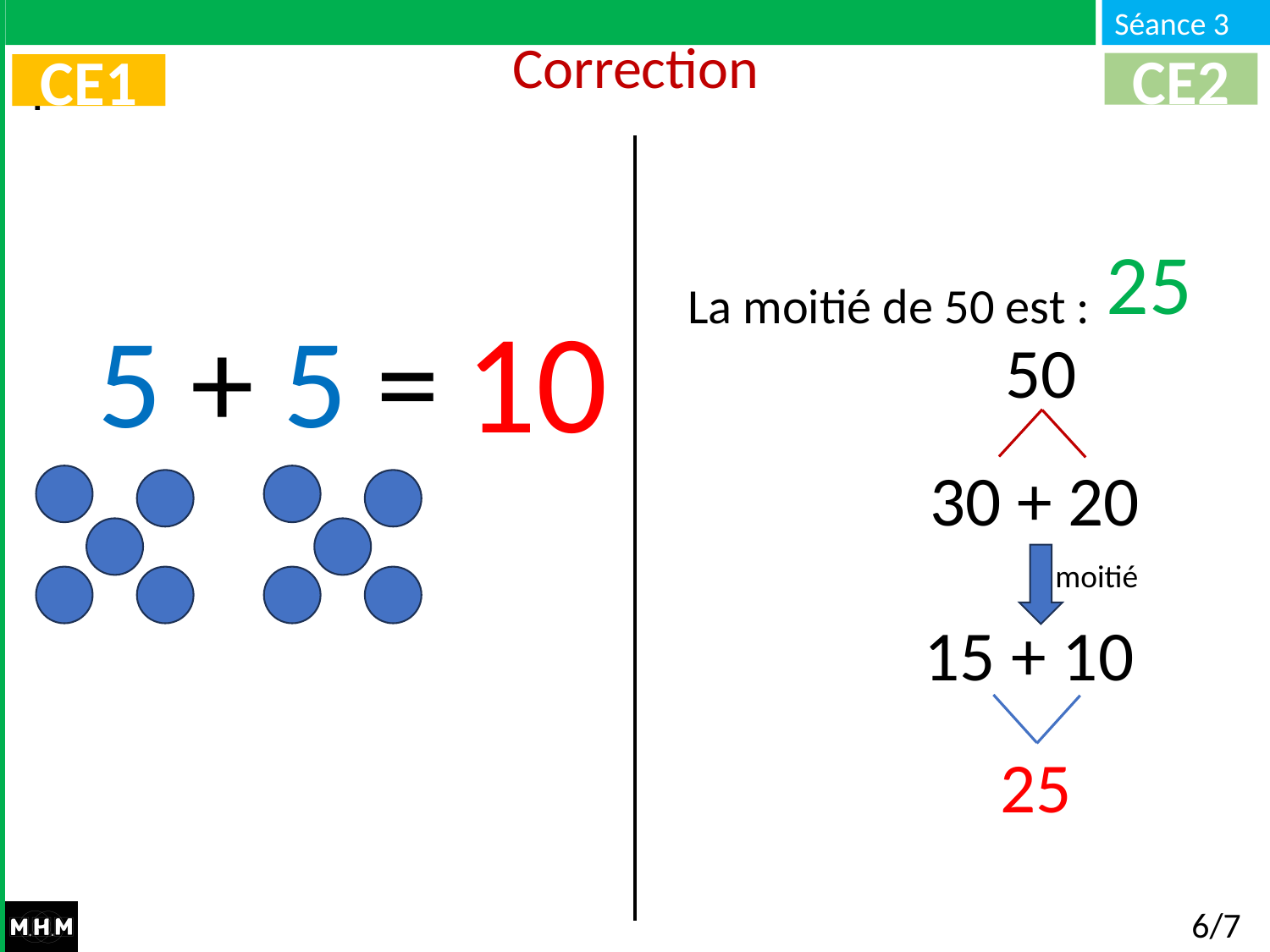

# Correction
CE2
CE1
La moitié de 50 est : …

25
10
5 + 5 = …
50
30 + 20

moitié

15 + 10
25
6/7